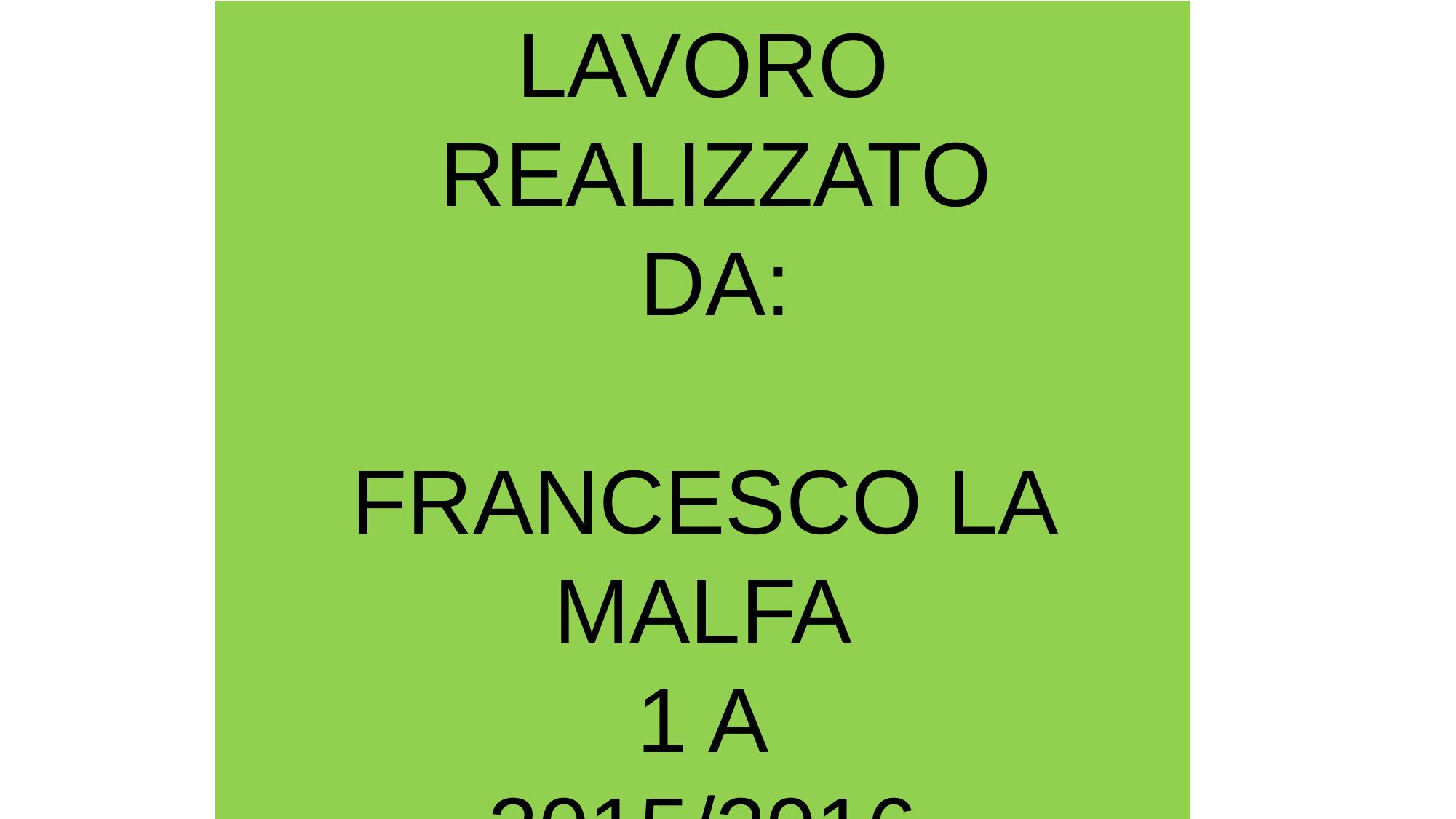

LAVORO
 REALIZZATO
 DA:

FRANCESCO LA MALFA
1 A
2015/2016